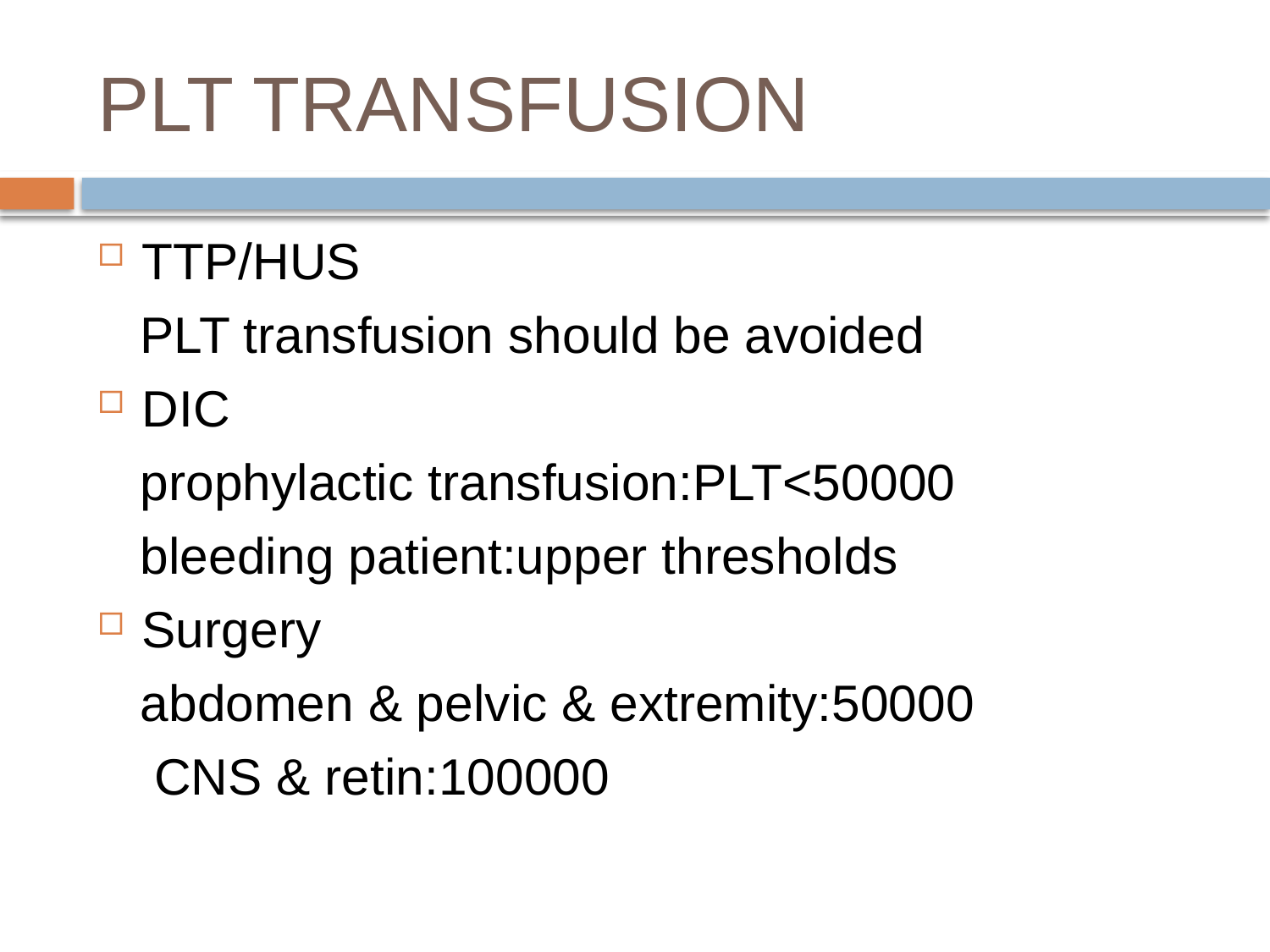

# PLT TRANSFUSION
TTP/HUS
   PLT transfusion should be avoided
DIC
   prophylactic transfusion:PLT<50000
   bleeding patient:upper thresholds
Surgery
   abdomen & pelvic & extremity:50000
    CNS & retin:100000